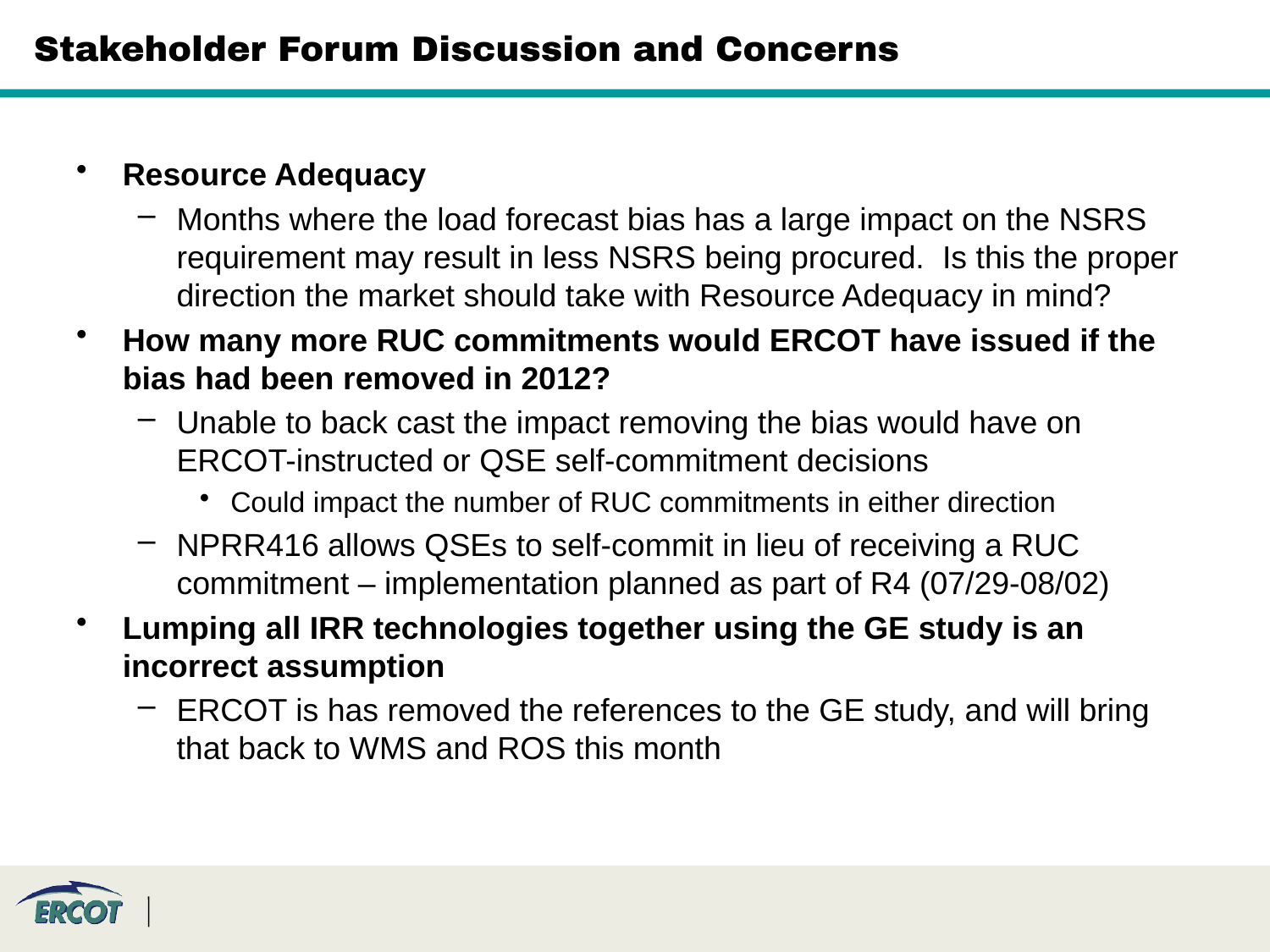

# Stakeholder Forum Discussion and Concerns
Resource Adequacy
Months where the load forecast bias has a large impact on the NSRS requirement may result in less NSRS being procured.  Is this the proper direction the market should take with Resource Adequacy in mind?
How many more RUC commitments would ERCOT have issued if the bias had been removed in 2012?
Unable to back cast the impact removing the bias would have on ERCOT-instructed or QSE self-commitment decisions
Could impact the number of RUC commitments in either direction
NPRR416 allows QSEs to self-commit in lieu of receiving a RUC commitment – implementation planned as part of R4 (07/29-08/02)
Lumping all IRR technologies together using the GE study is an incorrect assumption
ERCOT is has removed the references to the GE study, and will bring that back to WMS and ROS this month